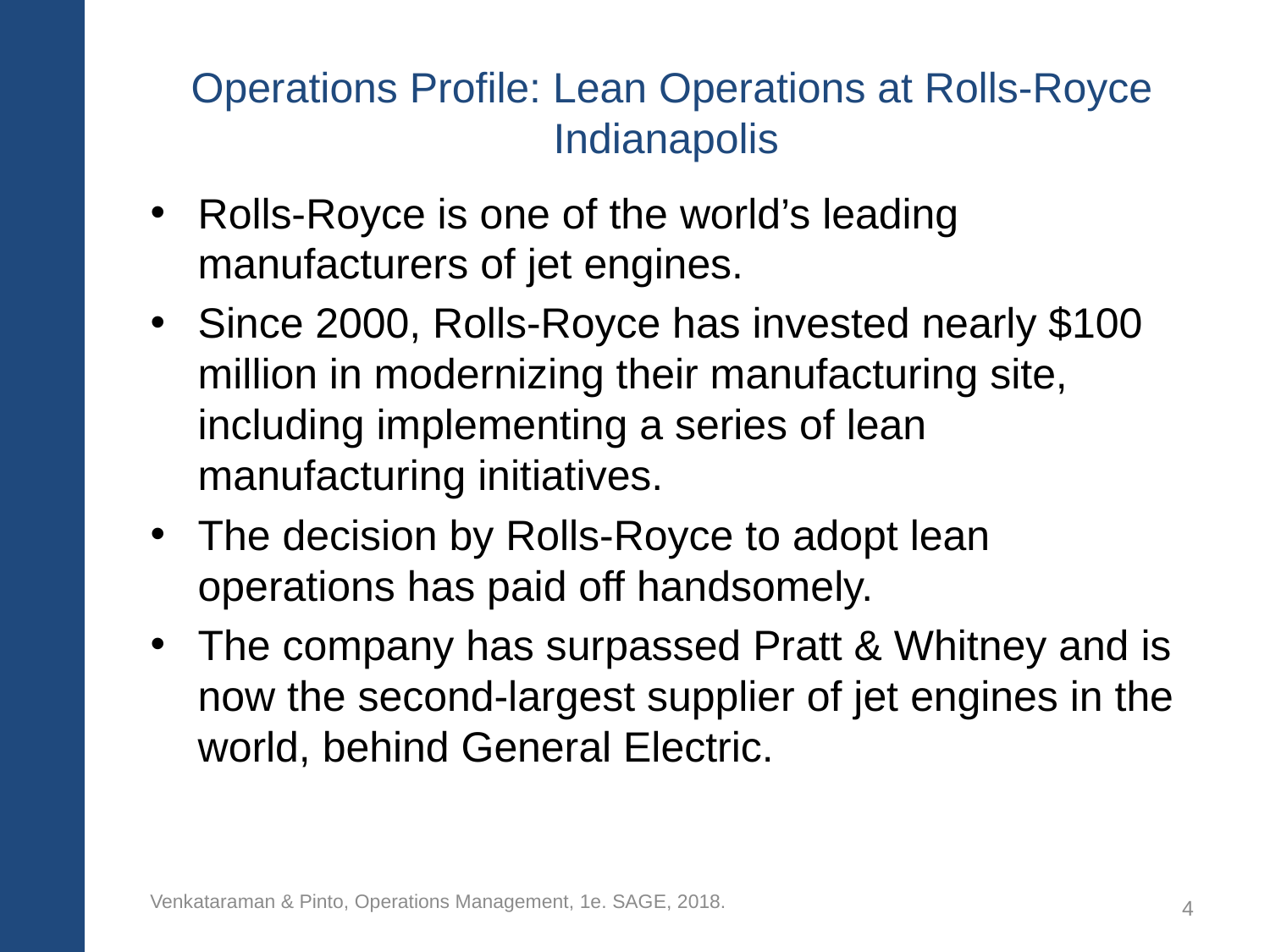

# Operations Profile: Lean Operations at Rolls-Royce Indianapolis
Rolls-Royce is one of the world’s leading manufacturers of jet engines.
Since 2000, Rolls-Royce has invested nearly $100 million in modernizing their manufacturing site, including implementing a series of lean manufacturing initiatives.
The decision by Rolls-Royce to adopt lean operations has paid off handsomely.
The company has surpassed Pratt & Whitney and is now the second-largest supplier of jet engines in the world, behind General Electric.
Venkataraman & Pinto, Operations Management, 1e. SAGE, 2018.
4